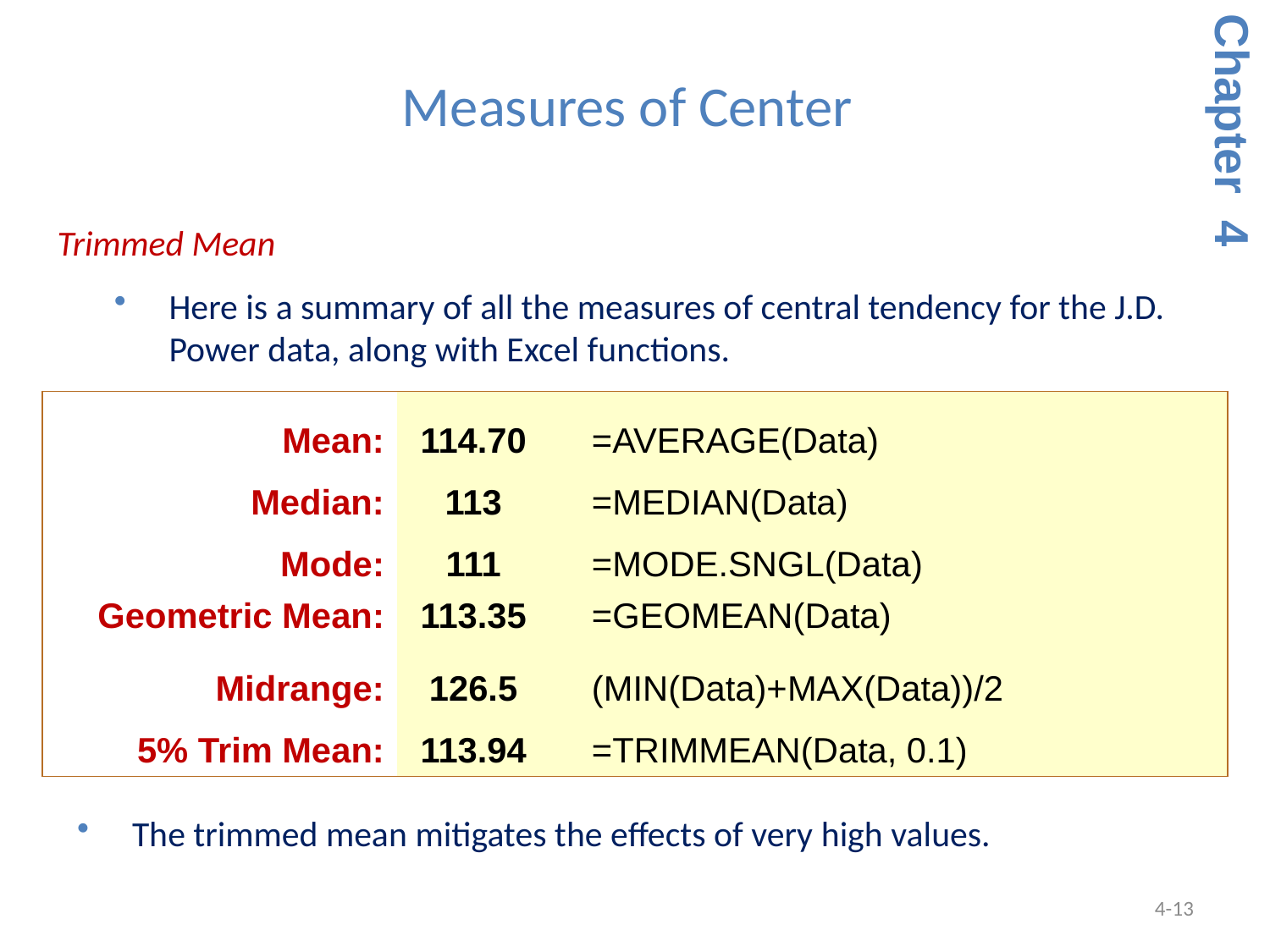

Measures of Center
Chapter  4
 Trimmed Mean
Here is a summary of all the measures of central tendency for the J.D. Power data, along with Excel functions.
| Mean: | 114.70 | =AVERAGE(Data) |
| --- | --- | --- |
| Median: | 113 | =MEDIAN(Data) |
| Mode: | 111 | =MODE.SNGL(Data) |
| Geometric Mean: | 113.35 | =GEOMEAN(Data) |
| Midrange: | 126.5 | (MIN(Data)+MAX(Data))/2 |
| 5% Trim Mean: | 113.94 | =TRIMMEAN(Data, 0.1) |

The trimmed mean mitigates the effects of very high values.
4-13